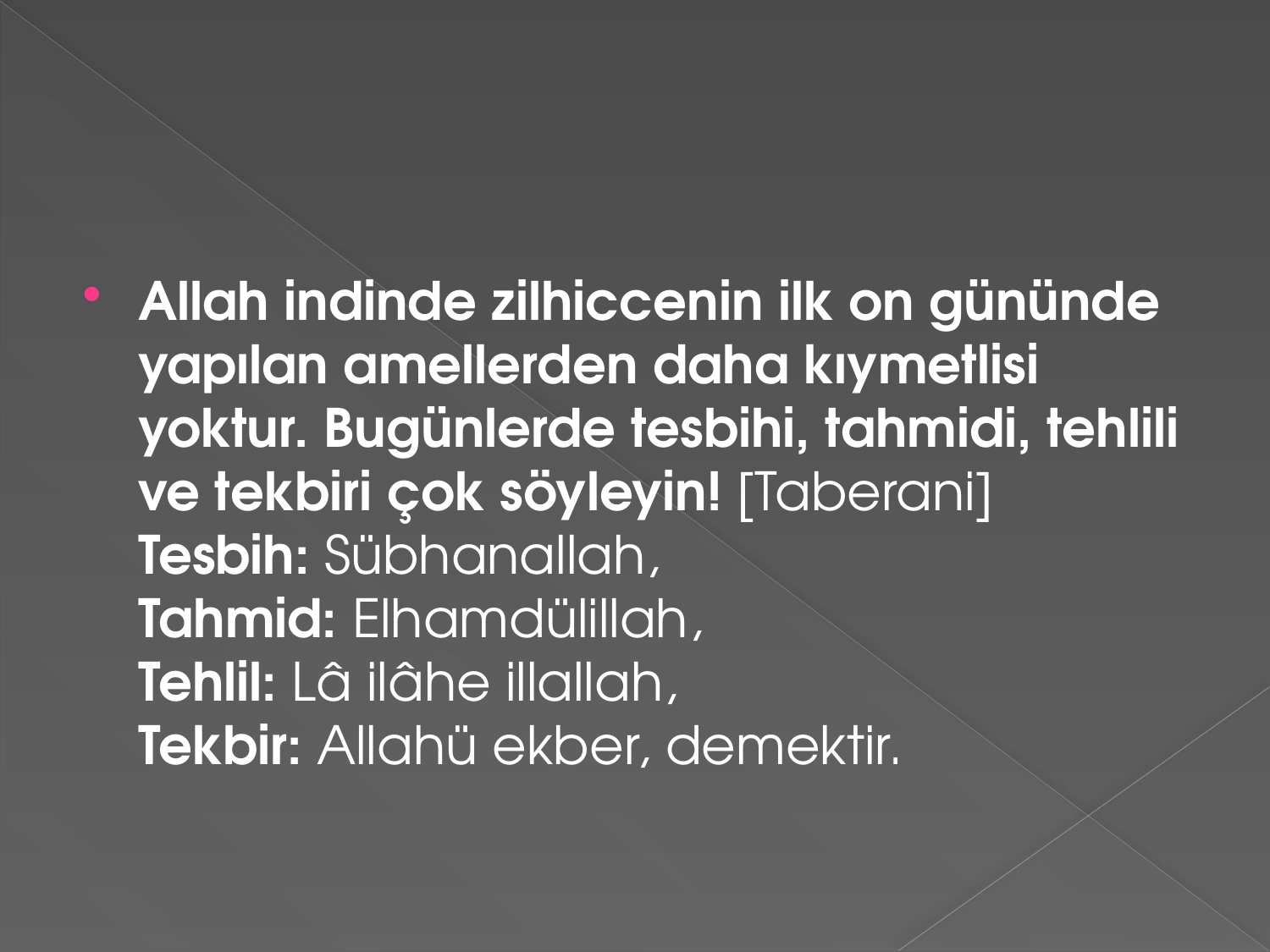

#
Allah indinde zilhiccenin ilk on gününde yapılan amellerden daha kıymetlisi yoktur. Bugünlerde tesbihi, tahmidi, tehlili ve tekbiri çok söyleyin! [Taberani]
Tesbih: Sübhanallah,
Tahmid: Elhamdülillah,
Tehlil: Lâ ilâhe illallah,
Tekbir: Allahü ekber, demektir.